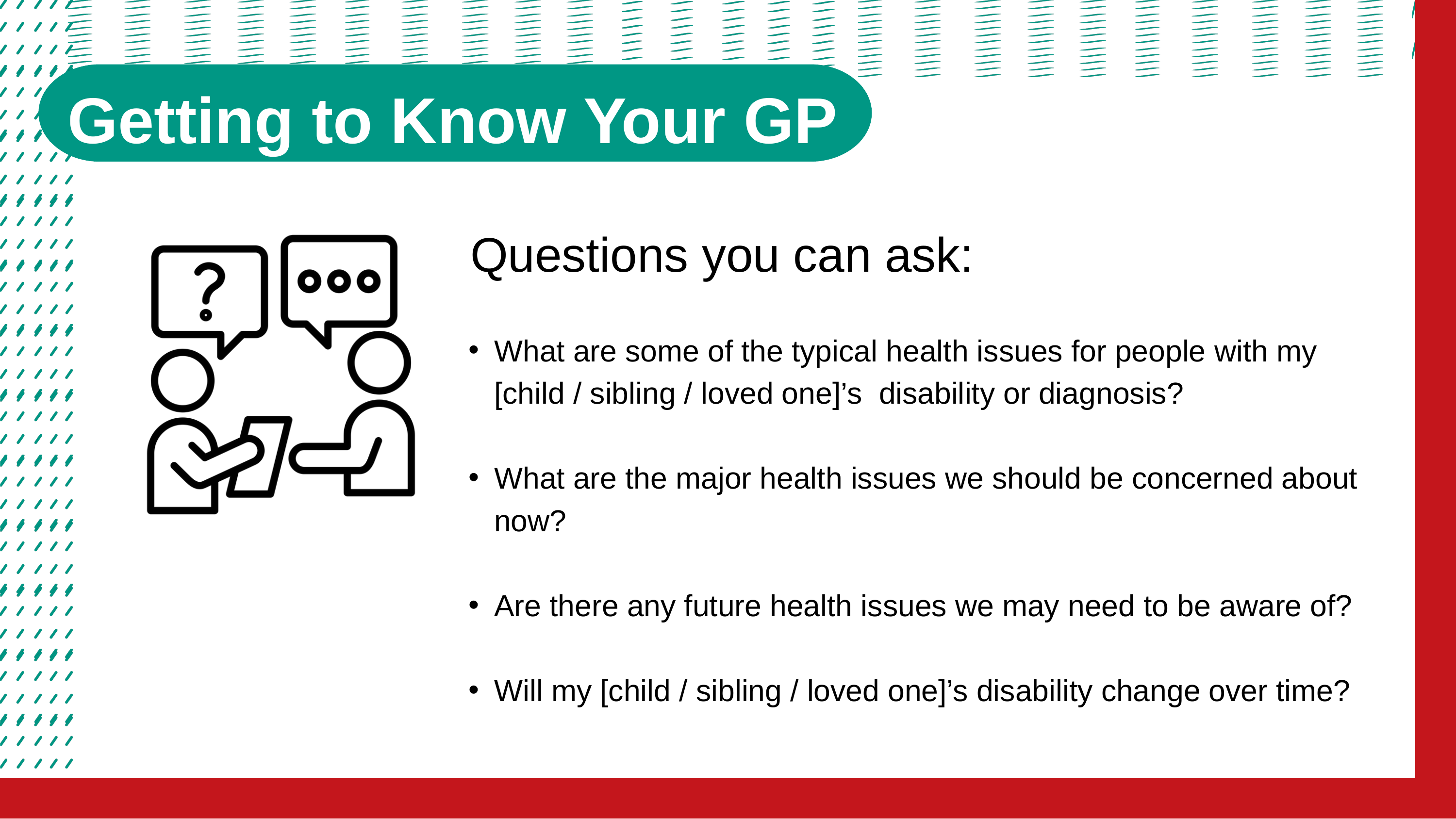

Getting to Know Your GP

Questions you can ask:
What are some of the typical health issues for people with my [child / sibling / loved one]’s  disability or diagnosis?

What are the major health issues we should be concerned about now?

Are there any future health issues we may need to be aware of?

Will my [child / sibling / loved one]’s disability change over time?